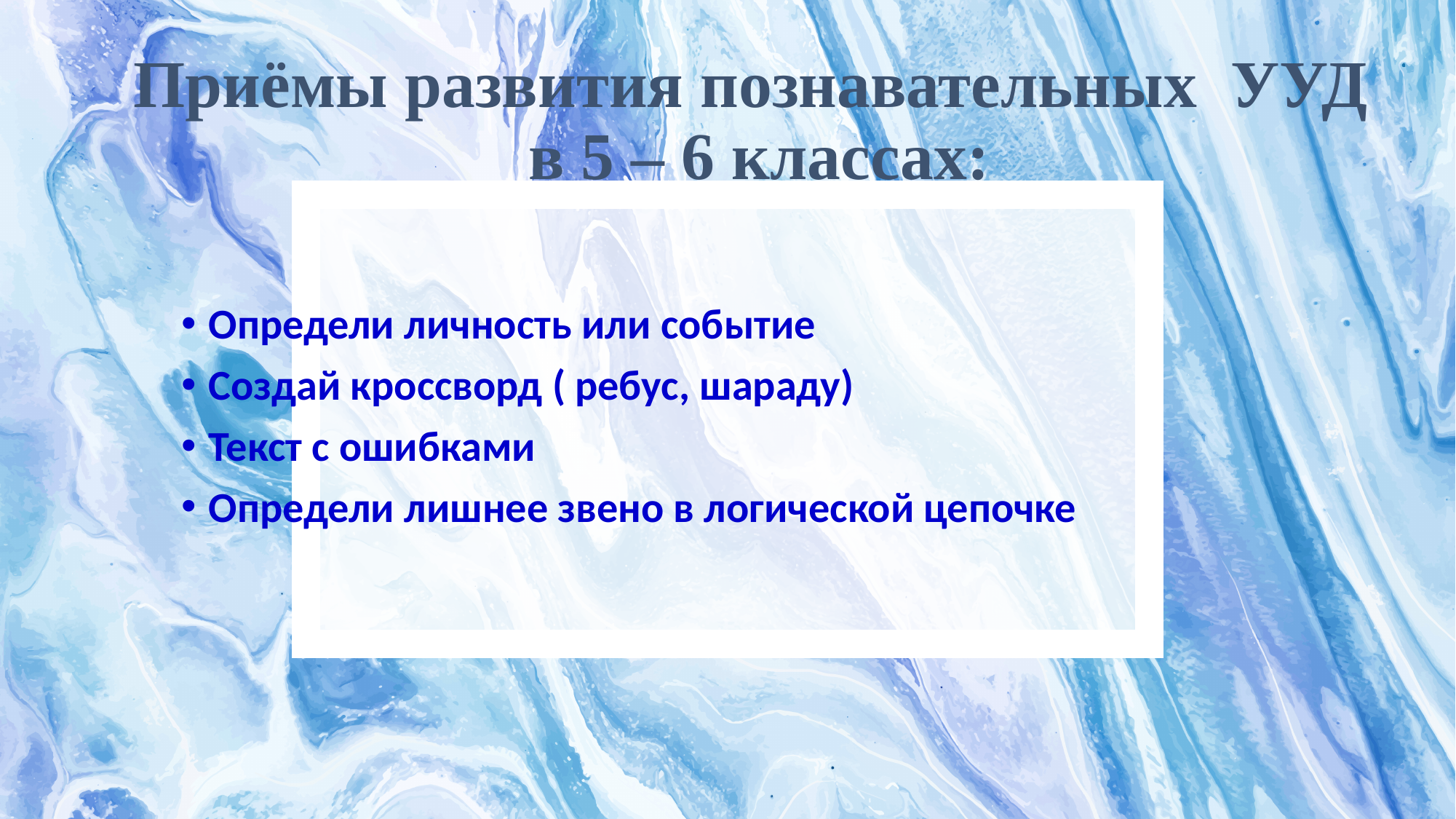

Приёмы развития познавательных  УУД
в 5 – 6 классах:
Определи личность или событие
Создай кроссворд ( ребус, шараду)
Текст с ошибками
Определи лишнее звено в логической цепочке